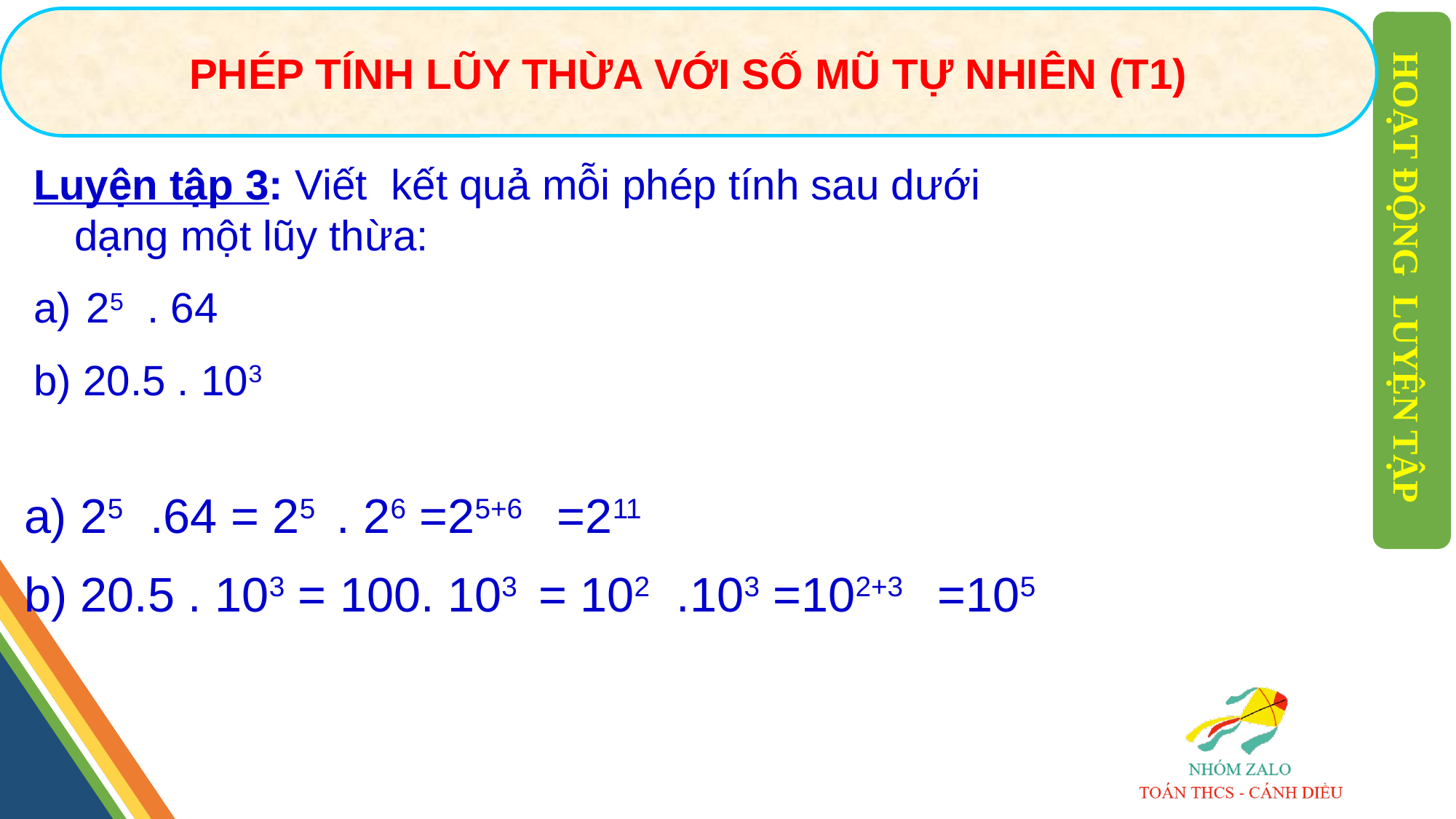

PHÉP TÍNH LŨY THỪA VỚI SỐ MŨ TỰ NHIÊN (T1)
Luyện tập 3: Viết  kết quả mỗi phép tính sau dưới dạng một lũy thừa:
 25  . 64
b) 20.5 . 103

HOẠT ĐỘNG  LUYỆN TẬP
 a) 25  .64 = 25  . 26 =25+6   =211
 b) 20.5 . 103 = 100. 103  = 102  .103 =102+3   =105